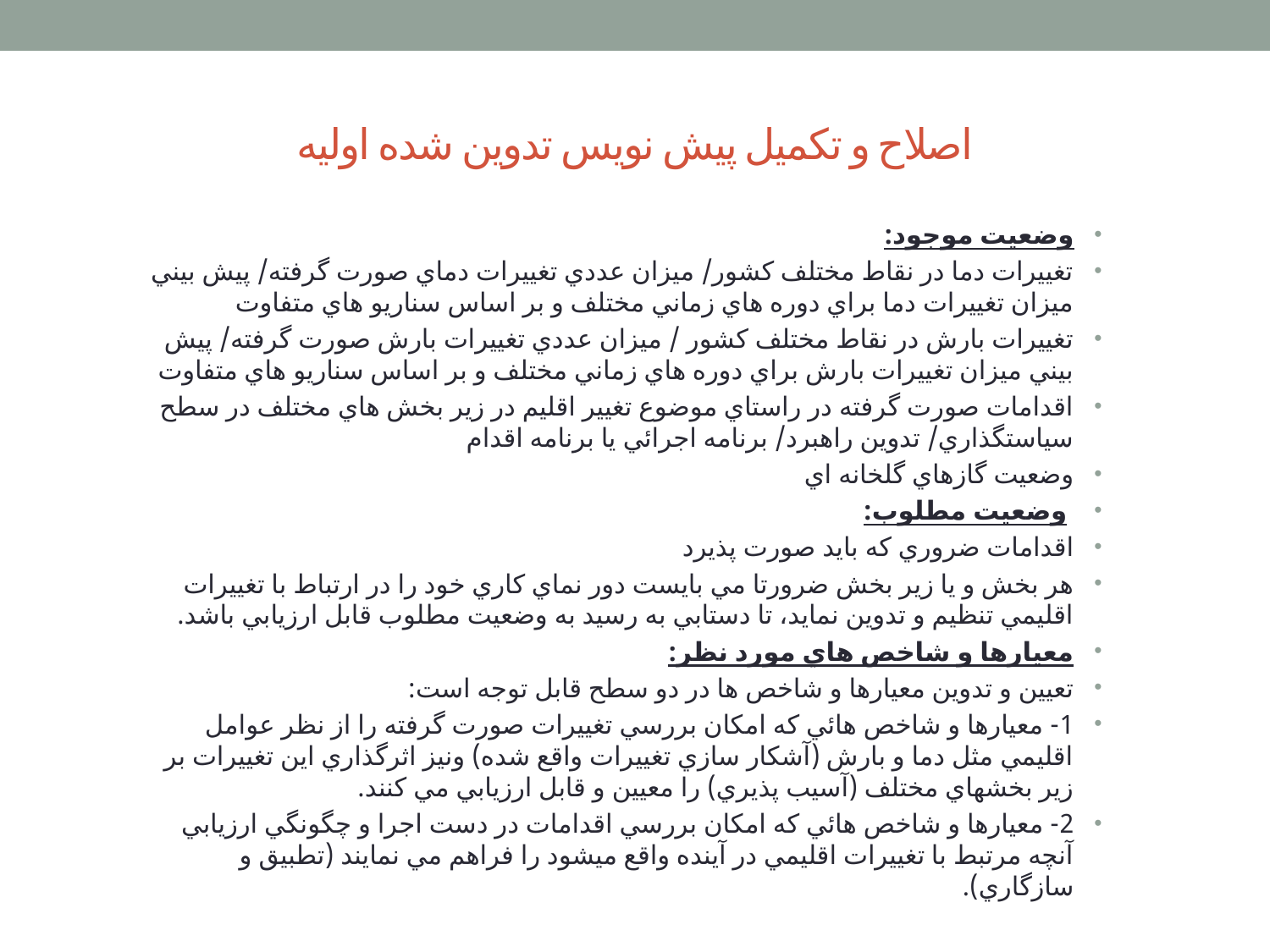

# اصلاح و تکمیل پیش نویس تدوین شده اولیه
وضعيت موجود:
تغييرات دما در نقاط مختلف کشور/ ميزان عددي تغييرات دماي صورت گرفته/ پيش بيني ميزان تغييرات دما براي دوره هاي زماني مختلف و بر اساس سناريو هاي متفاوت
تغييرات بارش در نقاط مختلف کشور / ميزان عددي تغييرات بارش صورت گرفته/ پيش بيني ميزان تغييرات بارش براي دوره هاي زماني مختلف و بر اساس سناريو هاي متفاوت
اقدامات صورت گرفته در راستاي موضوع تغيير اقليم در زير بخش هاي مختلف در سطح سياستگذاري/ تدوين راهبرد/ برنامه اجرائي يا برنامه اقدام
وضعيت گازهاي گلخانه اي
 وضعيت مطلوب:
اقدامات ضروري که بايد صورت پذيرد
هر بخش و يا زير بخش ضرورتا مي بايست دور نماي کاري خود را در ارتباط با تغييرات اقليمي تنظيم و تدوين نمايد، تا دستابي به رسيد به وضعيت مطلوب قابل ارزيابي باشد.
معيارها و شاخص هاي مورد نظر:
تعيين و تدوين معيارها و شاخص ها در دو سطح قابل توجه است:
1- معيارها و شاخص هائي که امکان بررسي تغييرات صورت گرفته را از نظر عوامل اقليمي مثل دما و بارش (آشکار سازي تغييرات واقع شده) ونيز اثرگذاري اين تغييرات بر زير بخشهاي مختلف (آسيب پذيري) را معيين و قابل ارزيابي مي کنند.
2- معيارها و شاخص هائي که امکان بررسي اقدامات در دست اجرا و چگونگي ارزيابي آنچه مرتبط با تغييرات اقليمي در آينده واقع ميشود را فراهم مي نمايند (تطبيق و سازگاري).